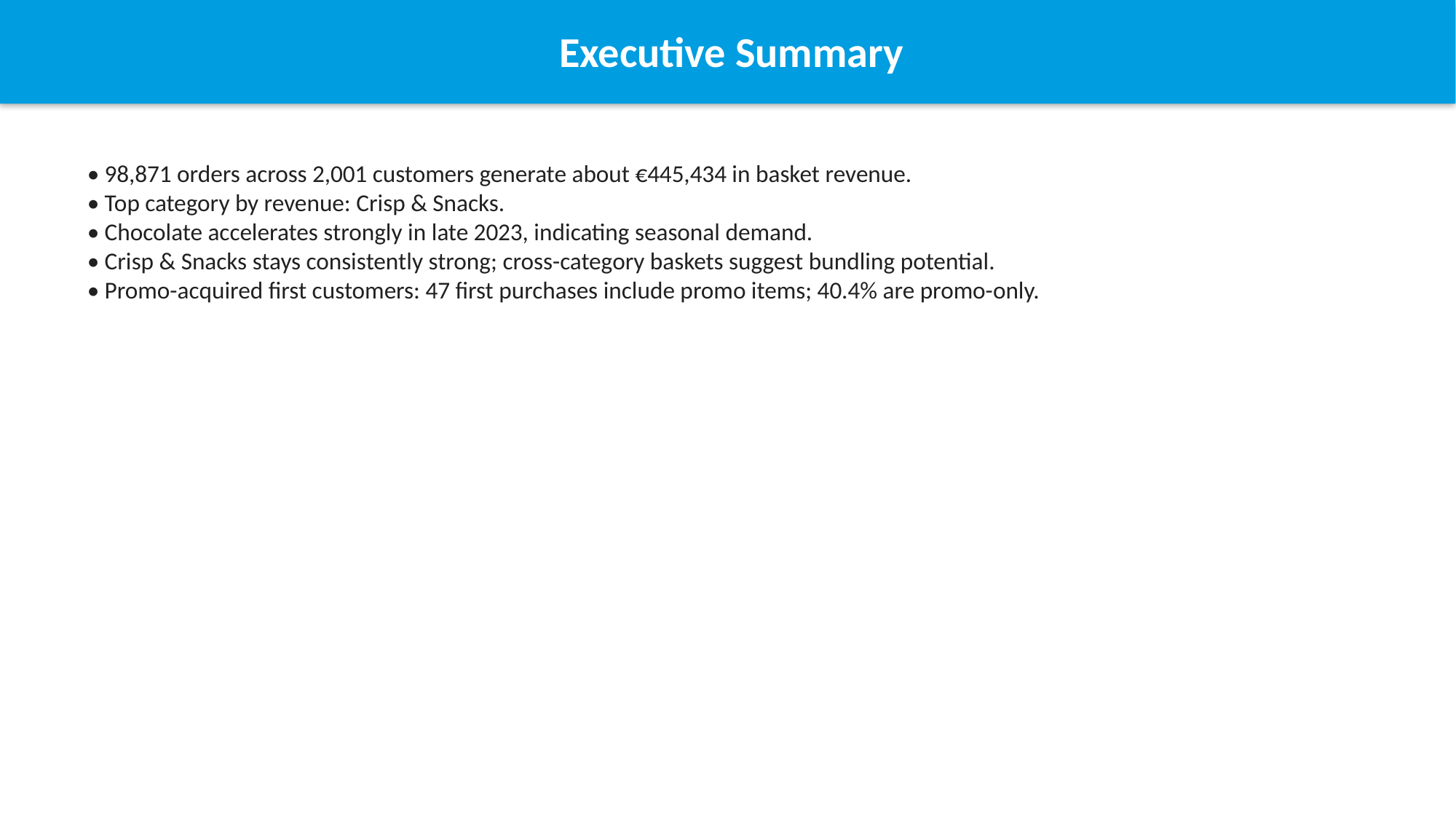

Executive Summary
• 98,871 orders across 2,001 customers generate about €445,434 in basket revenue.
• Top category by revenue: Crisp & Snacks.
• Chocolate accelerates strongly in late 2023, indicating seasonal demand.
• Crisp & Snacks stays consistently strong; cross-category baskets suggest bundling potential.
• Promo-acquired first customers: 47 first purchases include promo items; 40.4% are promo-only.